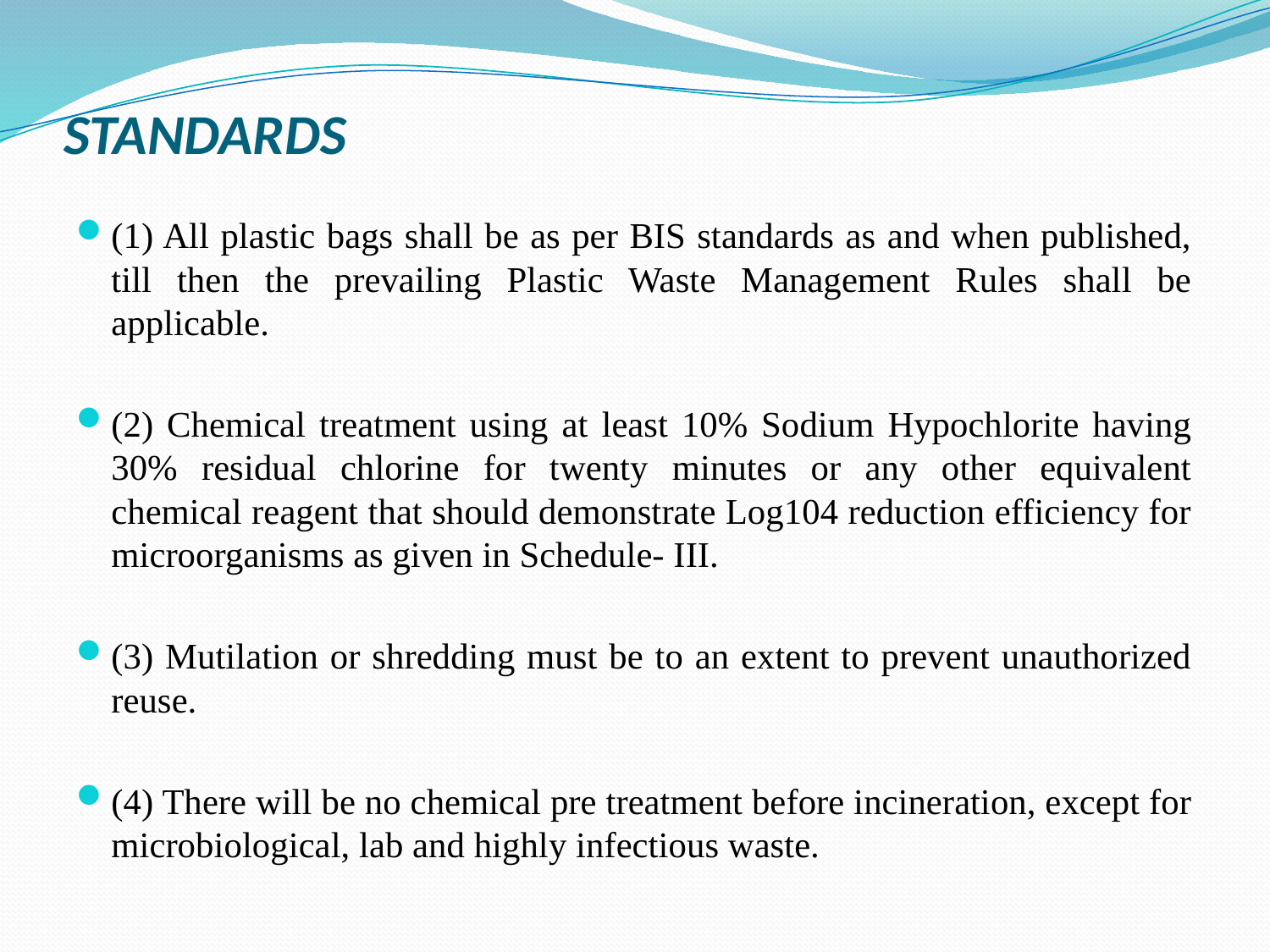

# STANDARDS
(1) All plastic bags shall be as per BIS standards as and when published, till then the prevailing Plastic Waste Management Rules shall be applicable.

(2) Chemical treatment using at least 10% Sodium Hypochlorite having 30% residual chlorine for twenty minutes or any other equivalent chemical reagent that should demonstrate Log104 reduction efficiency for microorganisms as given in Schedule- III.

(3) Mutilation or shredding must be to an extent to prevent unauthorized reuse.

(4) There will be no chemical pre treatment before incineration, except for microbiological, lab and highly infectious waste.